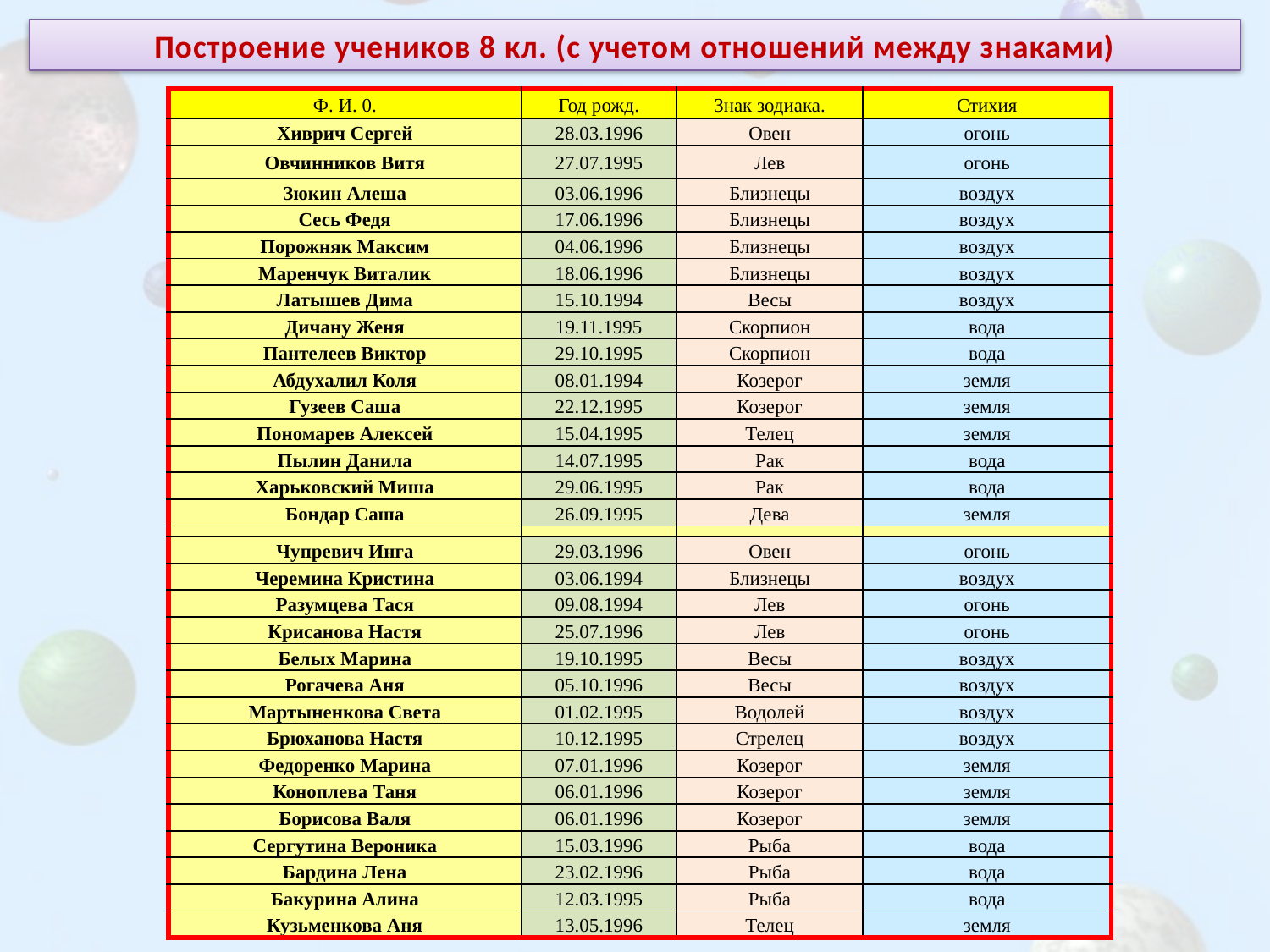

Построение учеников 8 кл. (с учетом отношений между знаками)
| Ф. И. 0. | Год рожд. | Знак зодиака. | Стихия |
| --- | --- | --- | --- |
| Хиврич Сергей | 28.03.1996 | Овен | огонь |
| Овчинников Витя | 27.07.1995 | Лев | огонь |
| Зюкин Алеша | 03.06.1996 | Близнецы | воздух |
| Сесь Федя | 17.06.1996 | Близнецы | воздух |
| Порожняк Максим | 04.06.1996 | Близнецы | воздух |
| Маренчук Виталик | 18.06.1996 | Близнецы | воздух |
| Латышев Дима | 15.10.1994 | Весы | воздух |
| Дичану Женя | 19.11.1995 | Скорпион | вода |
| Пантелеев Виктор | 29.10.1995 | Скорпион | вода |
| Абдухалил Коля | 08.01.1994 | Козерог | земля |
| Гузеев Саша | 22.12.1995 | Козерог | земля |
| Пономарев Алексей | 15.04.1995 | Телец | земля |
| Пылин Данила | 14.07.1995 | Рак | вода |
| Харьковский Миша | 29.06.1995 | Рак | вода |
| Бондар Саша | 26.09.1995 | Дева | земля |
|  |  |  |  |
| Чупревич Инга | 29.03.1996 | Овен | огонь |
| Черемина Кристина | 03.06.1994 | Близнецы | воздух |
| Разумцева Тася | 09.08.1994 | Лев | огонь |
| Крисанова Настя | 25.07.1996 | Лев | огонь |
| Белых Марина | 19.10.1995 | Весы | воздух |
| Рогачева Аня | 05.10.1996 | Весы | воздух |
| Мартыненкова Света | 01.02.1995 | Водолей | воздух |
| Брюханова Настя | 10.12.1995 | Стрелец | воздух |
| Федоренко Марина | 07.01.1996 | Козерог | земля |
| Коноплева Таня | 06.01.1996 | Козерог | земля |
| Борисова Валя | 06.01.1996 | Козерог | земля |
| Сергутина Вероника | 15.03.1996 | Рыба | вода |
| Бардина Лена | 23.02.1996 | Рыба | вода |
| Бакурина Алина | 12.03.1995 | Рыба | вода |
| Кузьменкова Аня | 13.05.1996 | Телец | земля |